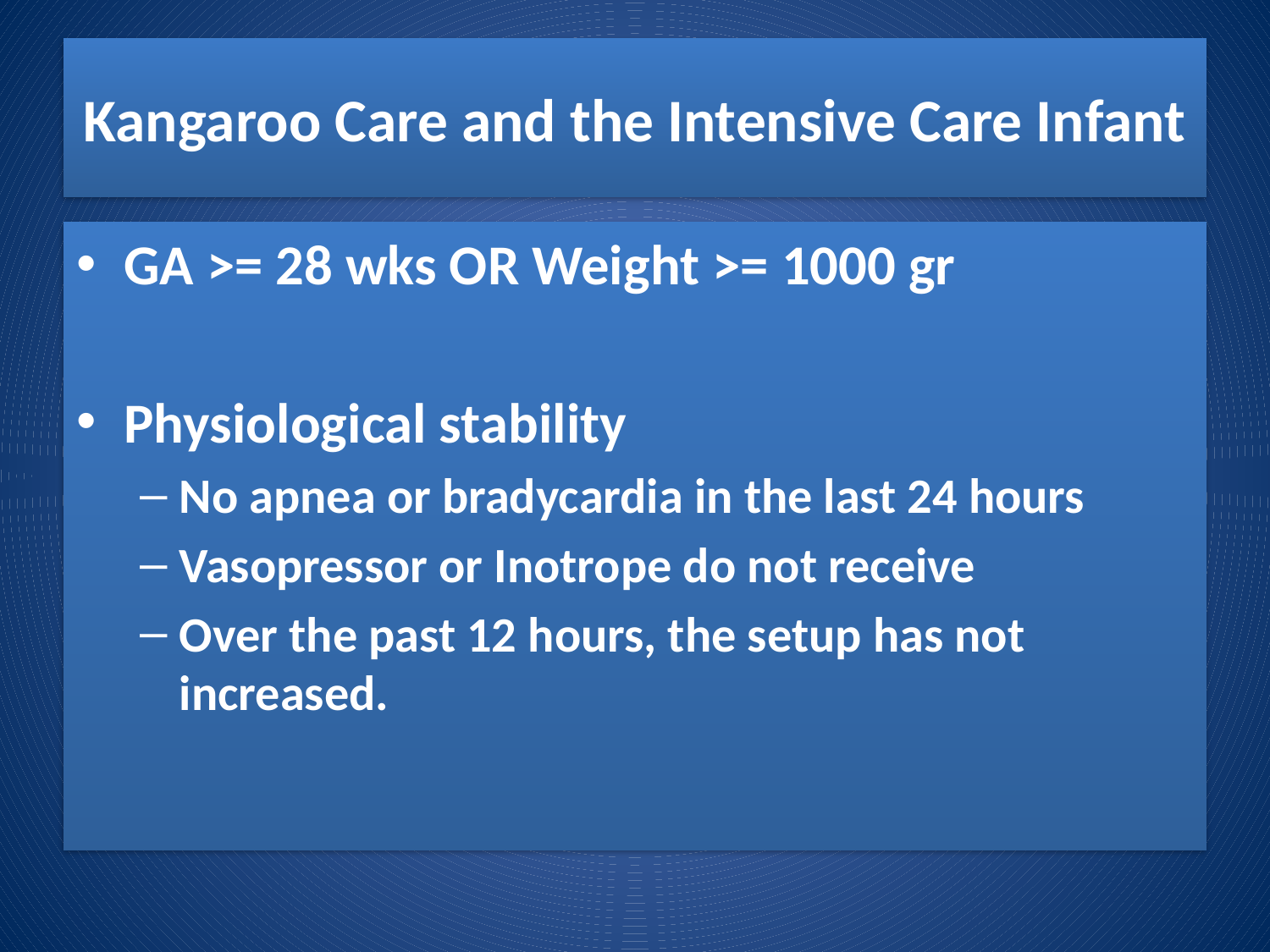

# Kangaroo Care and the Intensive Care Infant
GA >= 28 wks OR Weight >= 1000 gr

Physiological stability
No apnea or bradycardia in the last 24 hours
Vasopressor or Inotrope do not receive
Over the past 12 hours, the setup has not increased.